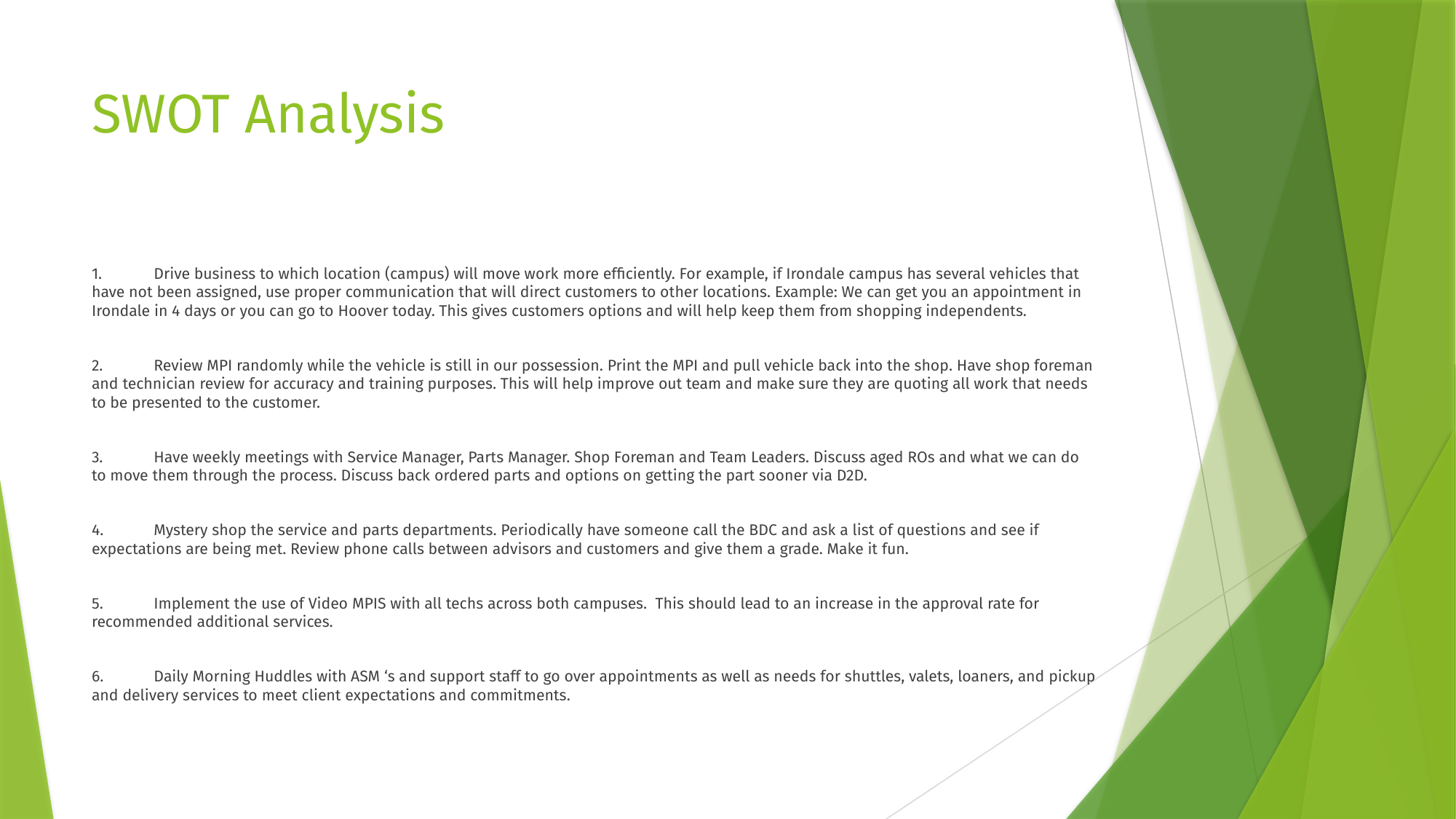

# SWOT Analysis
1.	Drive business to which location (campus) will move work more efficiently. For example, if Irondale campus has several vehicles that have not been assigned, use proper communication that will direct customers to other locations. Example: We can get you an appointment in Irondale in 4 days or you can go to Hoover today. This gives customers options and will help keep them from shopping independents.

2.	Review MPI randomly while the vehicle is still in our possession. Print the MPI and pull vehicle back into the shop. Have shop foreman and technician review for accuracy and training purposes. This will help improve out team and make sure they are quoting all work that needs to be presented to the customer.

3.	Have weekly meetings with Service Manager, Parts Manager. Shop Foreman and Team Leaders. Discuss aged ROs and what we can do to move them through the process. Discuss back ordered parts and options on getting the part sooner via D2D.

4.	Mystery shop the service and parts departments. Periodically have someone call the BDC and ask a list of questions and see if expectations are being met. Review phone calls between advisors and customers and give them a grade. Make it fun.

5.	Implement the use of Video MPIS with all techs across both campuses.  This should lead to an increase in the approval rate for recommended additional services.

6.	Daily Morning Huddles with ASM ‘s and support staff to go over appointments as well as needs for shuttles, valets, loaners, and pickup and delivery services to meet client expectations and commitments.